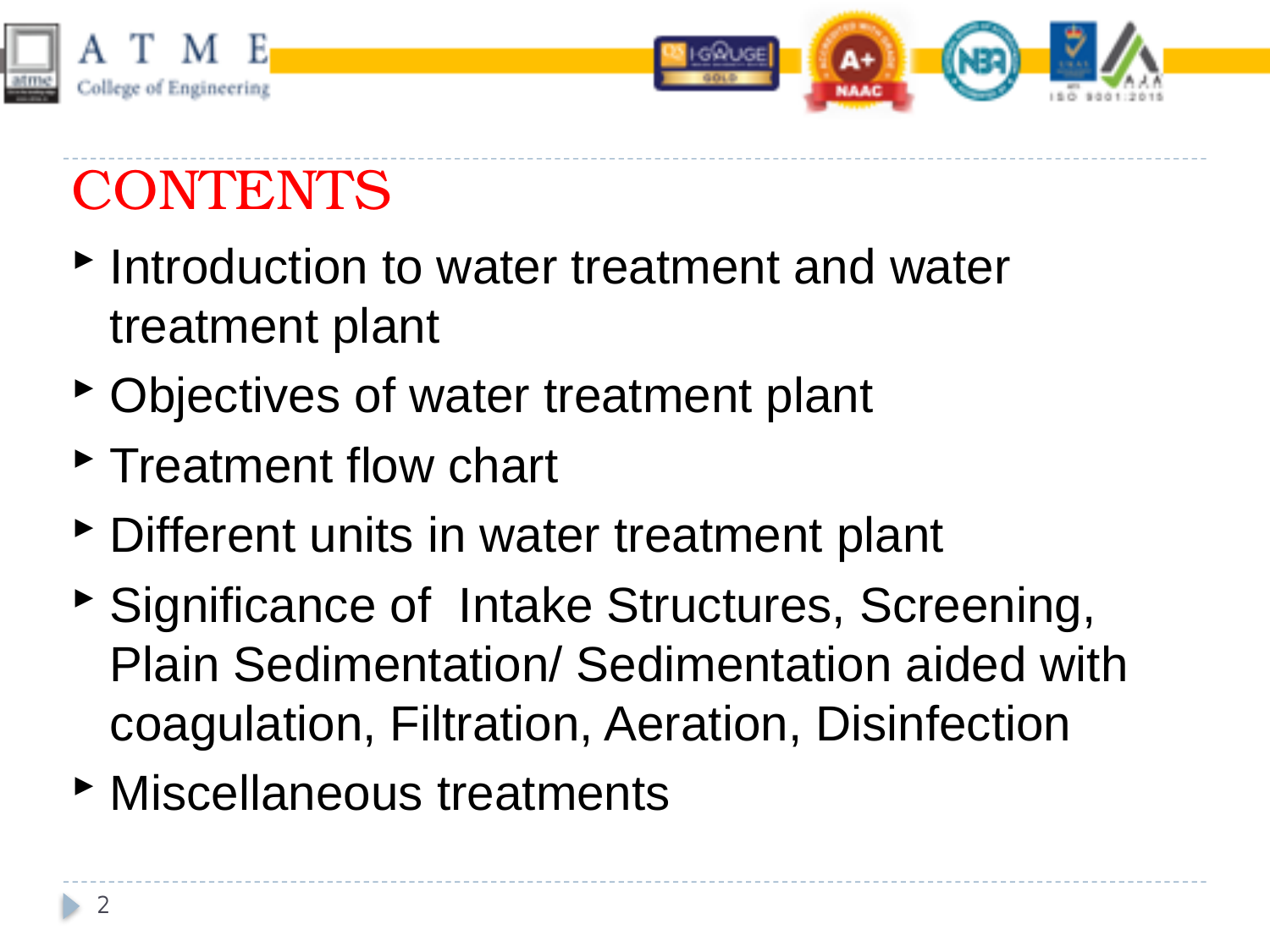

# CONTENTS
Introduction to water treatment and water treatment plant
Objectives of water treatment plant
Treatment flow chart
Different units in water treatment plant
Significance of  Intake Structures, Screening, Plain Sedimentation/ Sedimentation aided with coagulation, Filtration, Aeration, Disinfection
Miscellaneous treatments
2